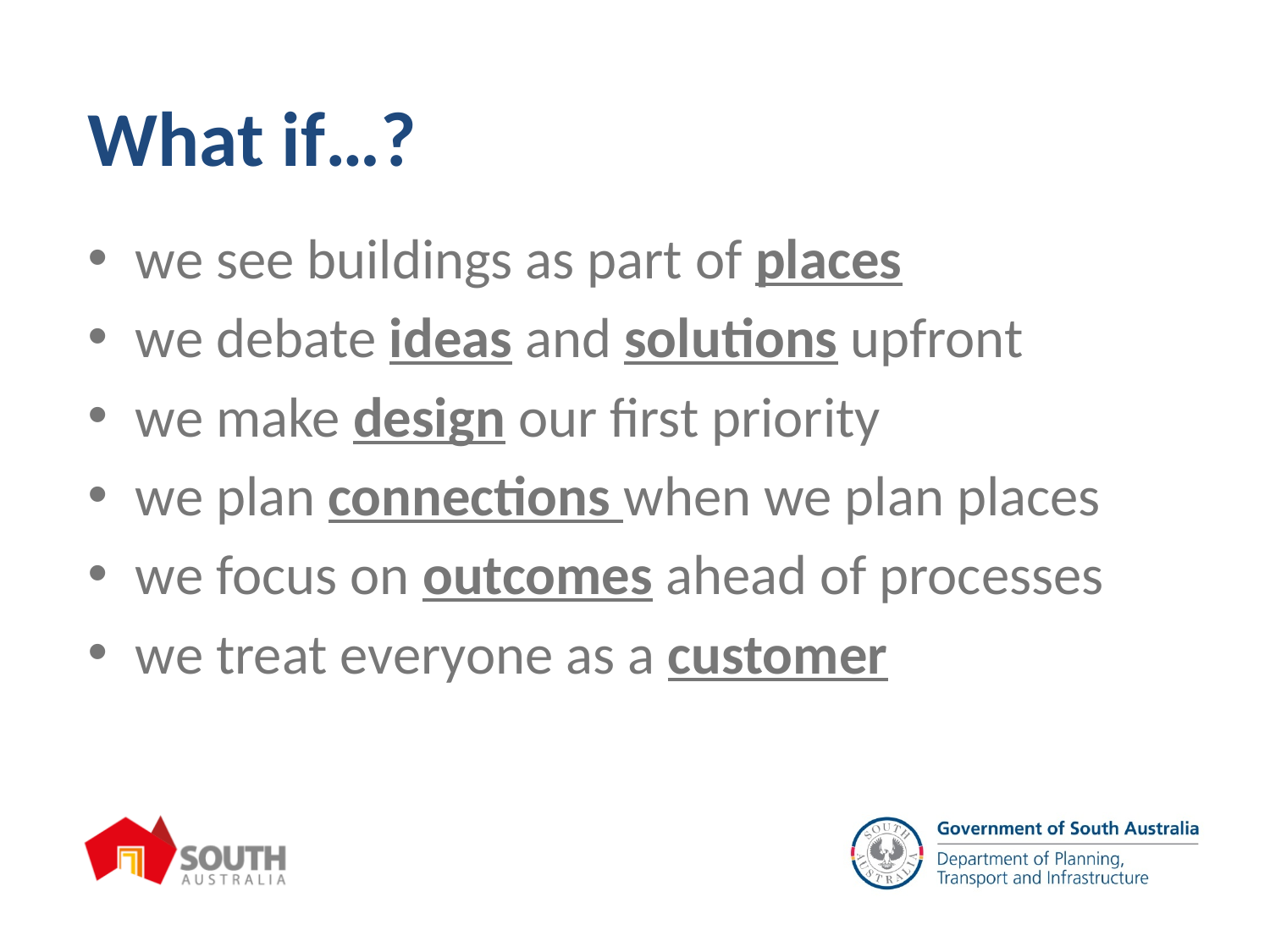

# What if…?
we see buildings as part of places
we debate ideas and solutions upfront
we make design our first priority
we plan connections when we plan places
we focus on outcomes ahead of processes
we treat everyone as a customer